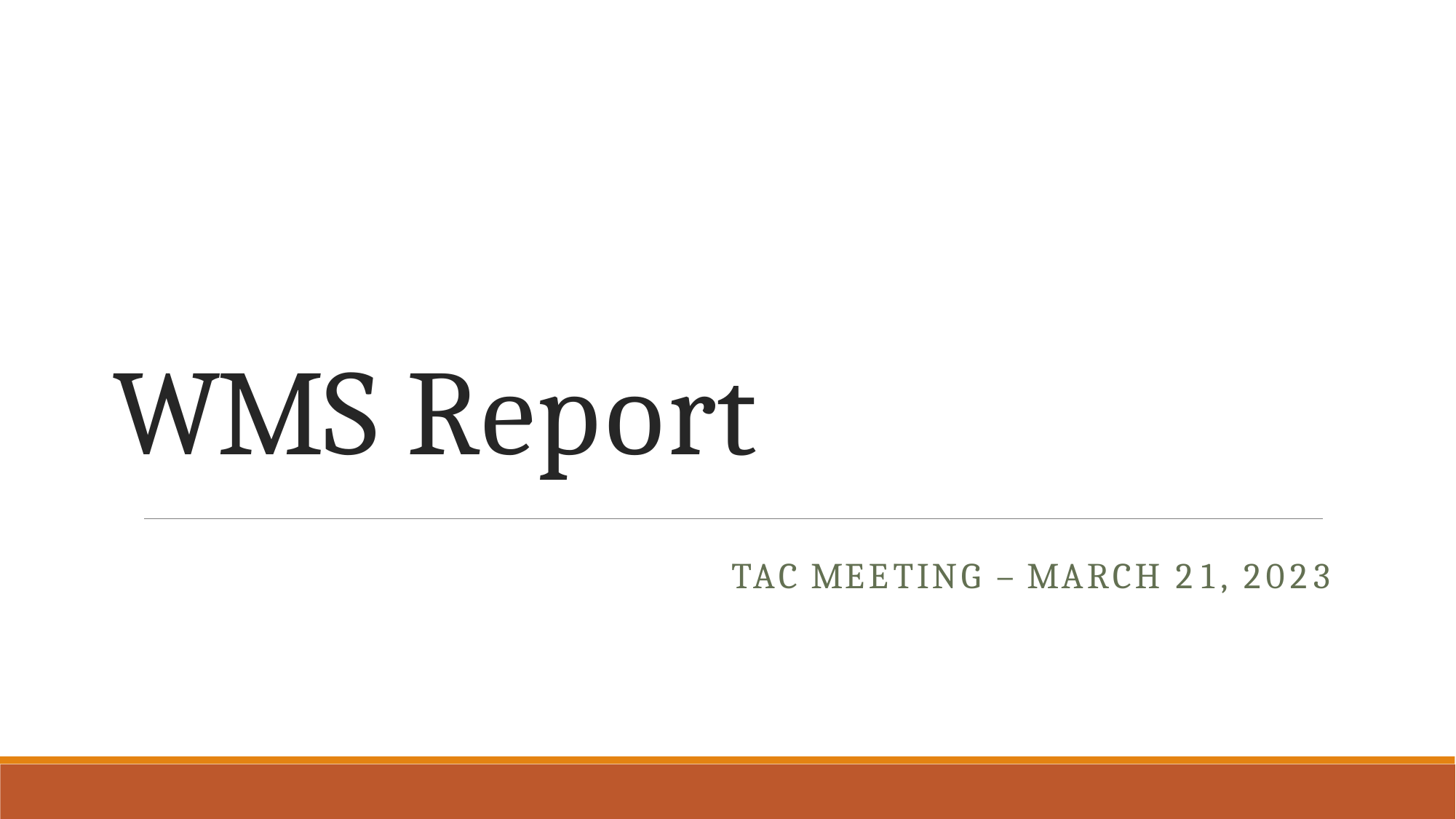

# WMS Report
TAC Meeting – March 21, 2023